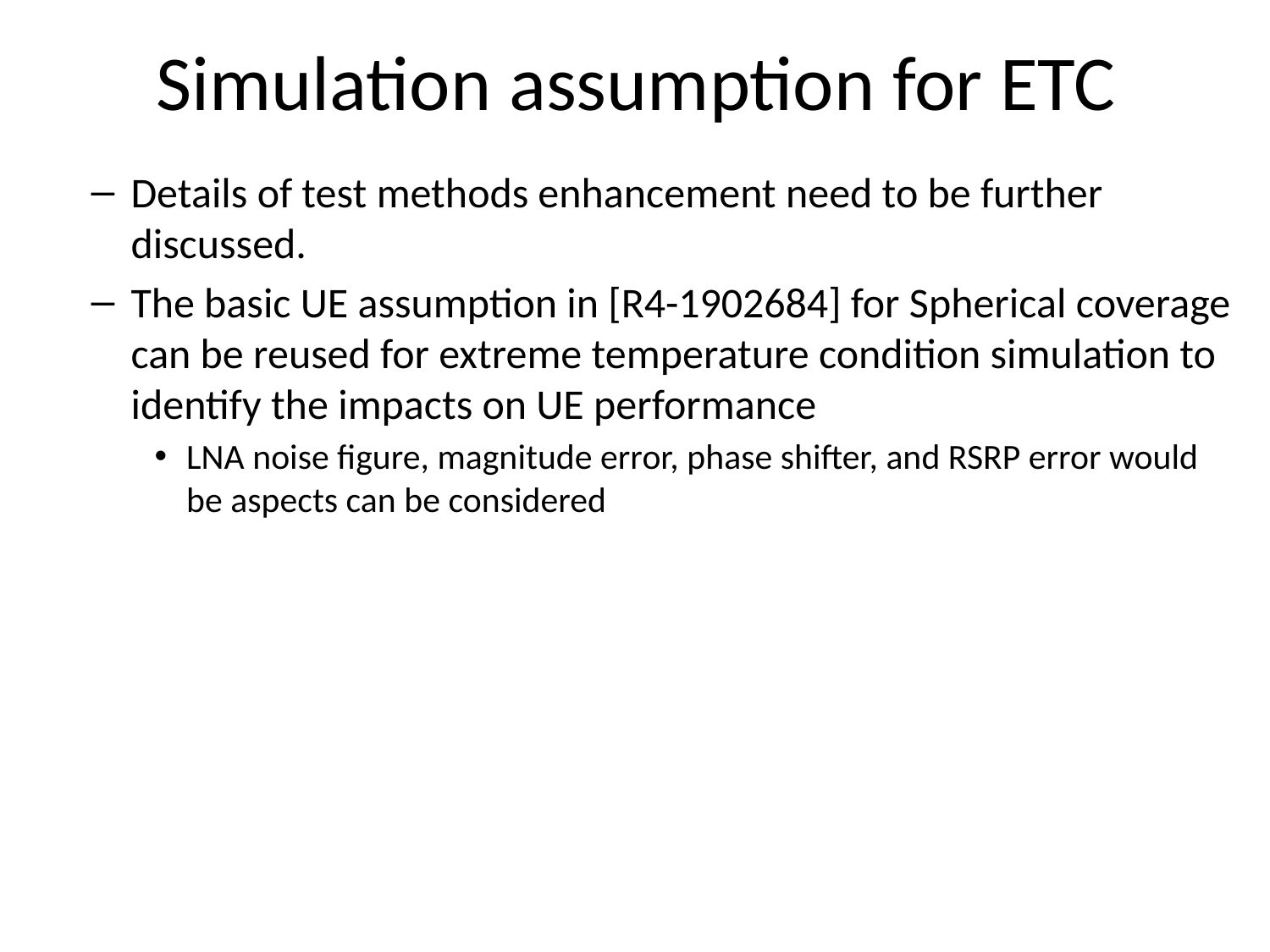

# Simulation assumption for ETC
Details of test methods enhancement need to be further discussed.
The basic UE assumption in [R4-1902684] for Spherical coverage can be reused for extreme temperature condition simulation to identify the impacts on UE performance
LNA noise figure, magnitude error, phase shifter, and RSRP error would be aspects can be considered